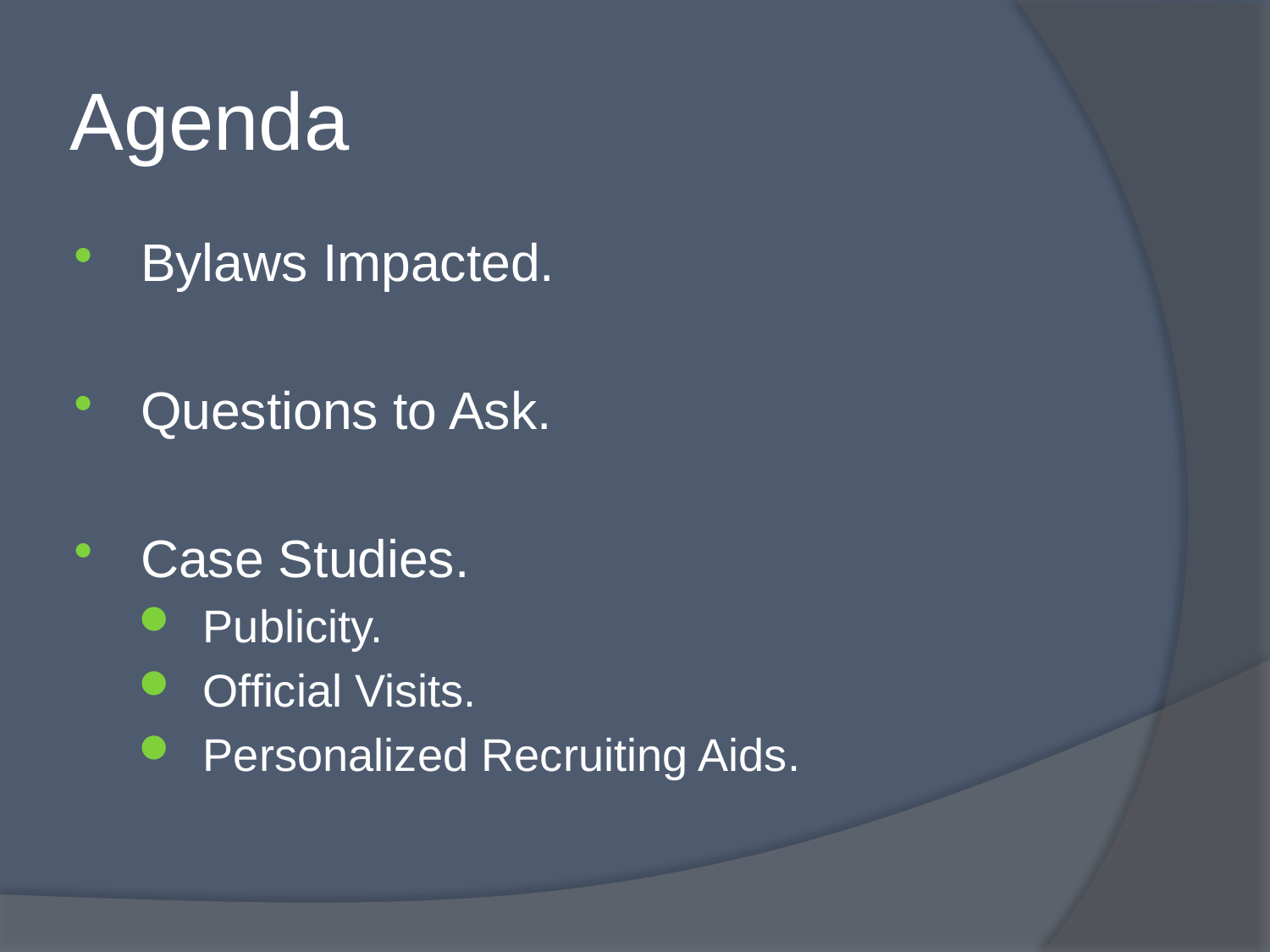

# Agenda
Bylaws Impacted.

Questions to Ask.

Case Studies.
Publicity.
Official Visits.
Personalized Recruiting Aids.